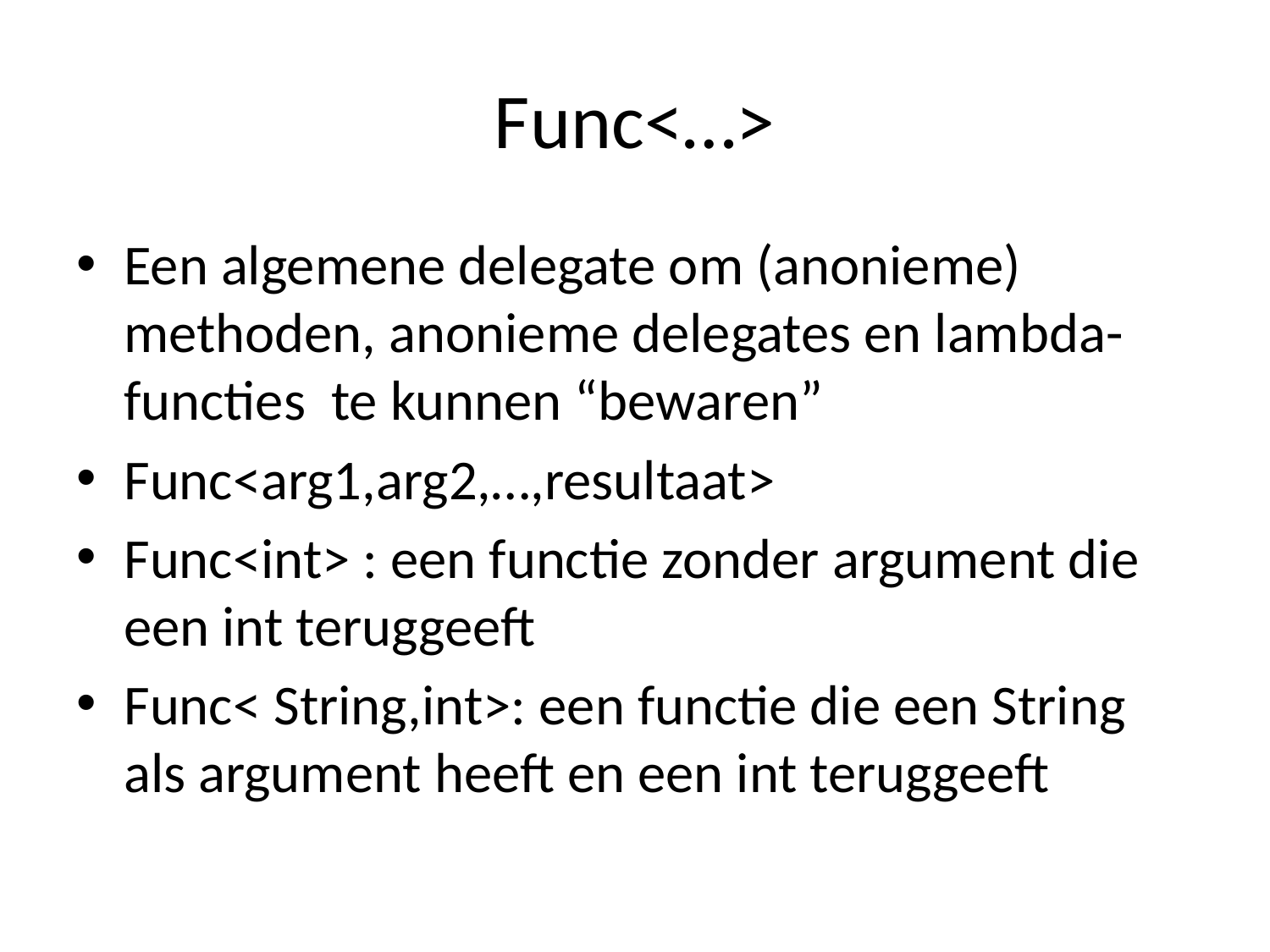

# Func<…>
Een algemene delegate om (anonieme) methoden, anonieme delegates en lambda-functies  te kunnen “bewaren”
Func<arg1,arg2,…,resultaat>
Func<int> : een functie zonder argument die een int teruggeeft
Func< String,int>: een functie die een String als argument heeft en een int teruggeeft